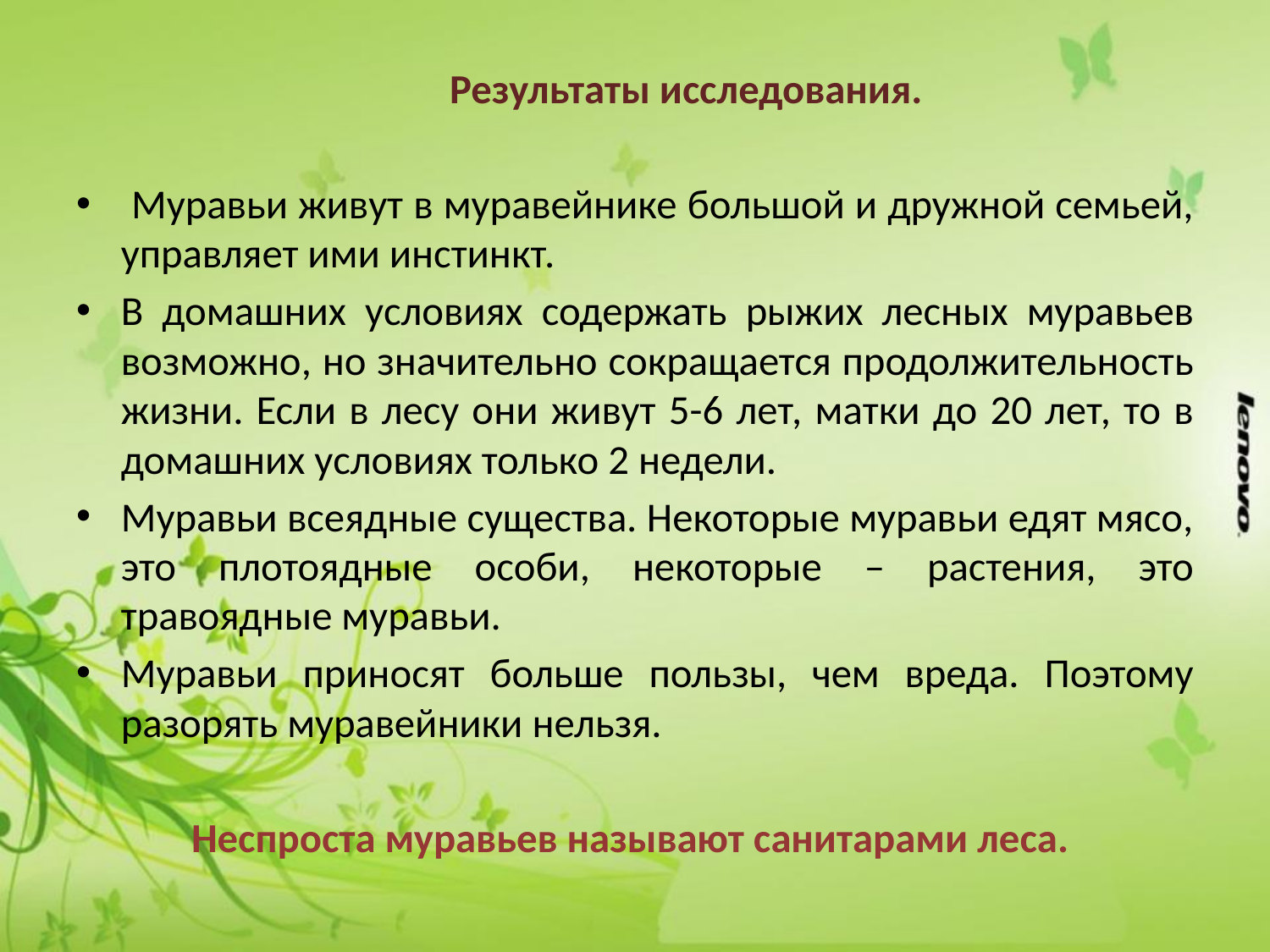

Результаты исследования.

 Муравьи живут в муравейнике большой и дружной семьей, управляет ими инстинкт.
В домашних условиях содержать рыжих лесных муравьев возможно, но значительно сокращается продолжительность жизни. Если в лесу они живут 5-6 лет, матки до 20 лет, то в домашних условиях только 2 недели.
Муравьи всеядные существа. Некоторые муравьи едят мясо, это плотоядные особи, некоторые – растения, это травоядные муравьи.
Муравьи приносят больше пользы, чем вреда. Поэтому разорять муравейники нельзя.

Неспроста муравьев называют санитарами леса.